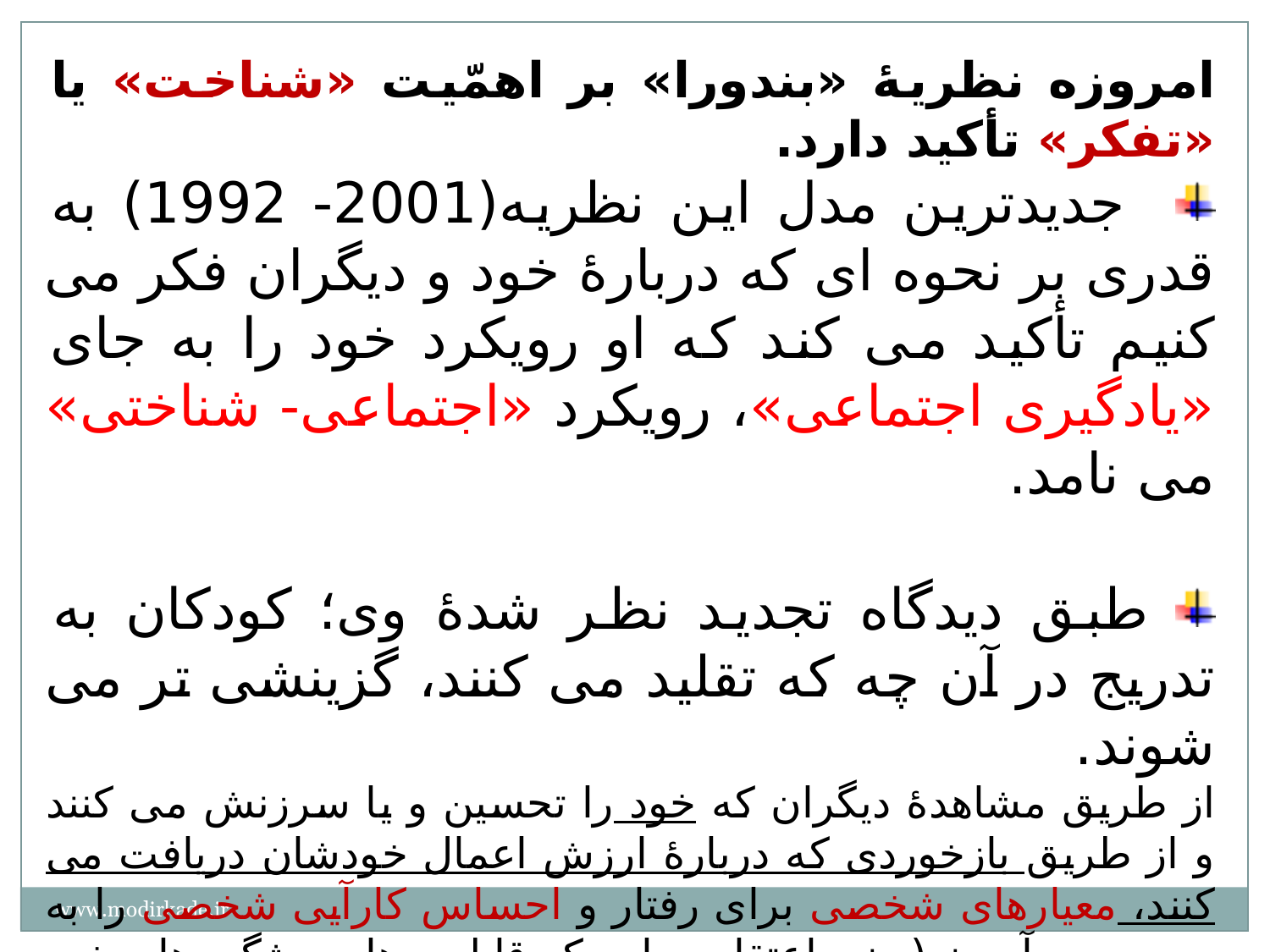

امروزه نظریۀ «بندورا» بر اهمّیت «شناخت» یا «تفکر» تأکید دارد.
  جدیدترین مدل این نظریه(2001- 1992) به قدری بر نحوه ای که دربارۀ خود و دیگران فکر می کنیم تأکید می کند که او رویکرد خود را به جای «یادگیری اجتماعی»، رویکرد «اجتماعی- شناختی» می نامد.

 طبق دیدگاه تجدید نظر شدۀ وی؛ کودکان به تدریج در آن چه که تقلید می کنند، گزینشی تر می شوند.
از طریق مشاهدۀ دیگران که خود را تحسین و یا سرزنش می کنند و از طریق بازخوردی که دربارۀ ارزش اعمال خودشان دریافت می کنند، معیارهای شخصی برای رفتار و احساس کارآیی شخصی را به دست می آوردند(یعنی اعتقاد به این که قابلیت ها و ویژگی های خودِ آنها به آنها کمک می کند تا موفق شوند.این شناخت ها، پاسـخ هایی را در موقعـیت های خاص هدایت می کنند).
www.modirkade.ir